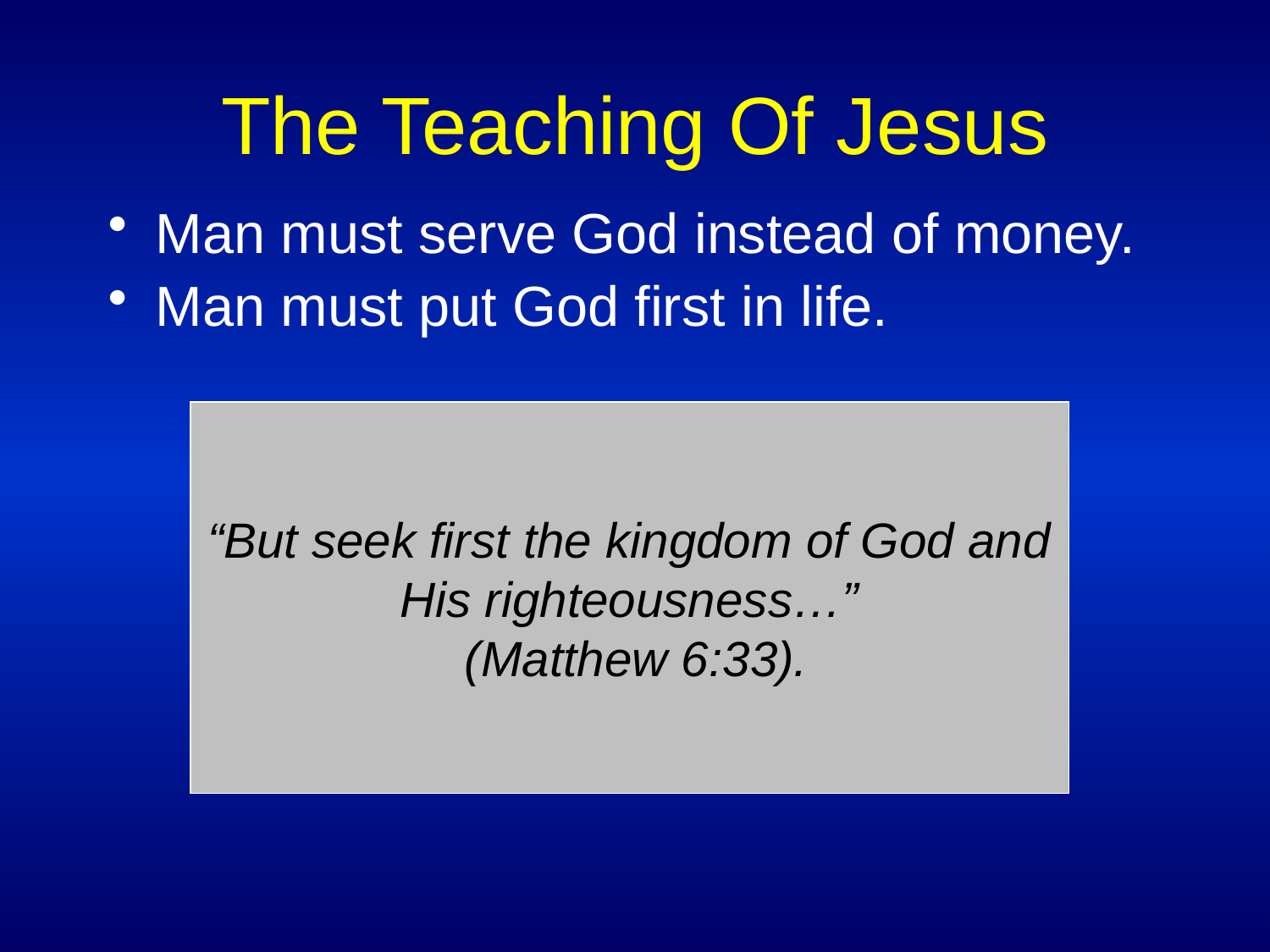

# The Teaching Of Jesus
Man must serve God instead of money.
Man must put God first in life.
“But seek first the kingdom of God and His righteousness…”
 (Matthew 6:33).